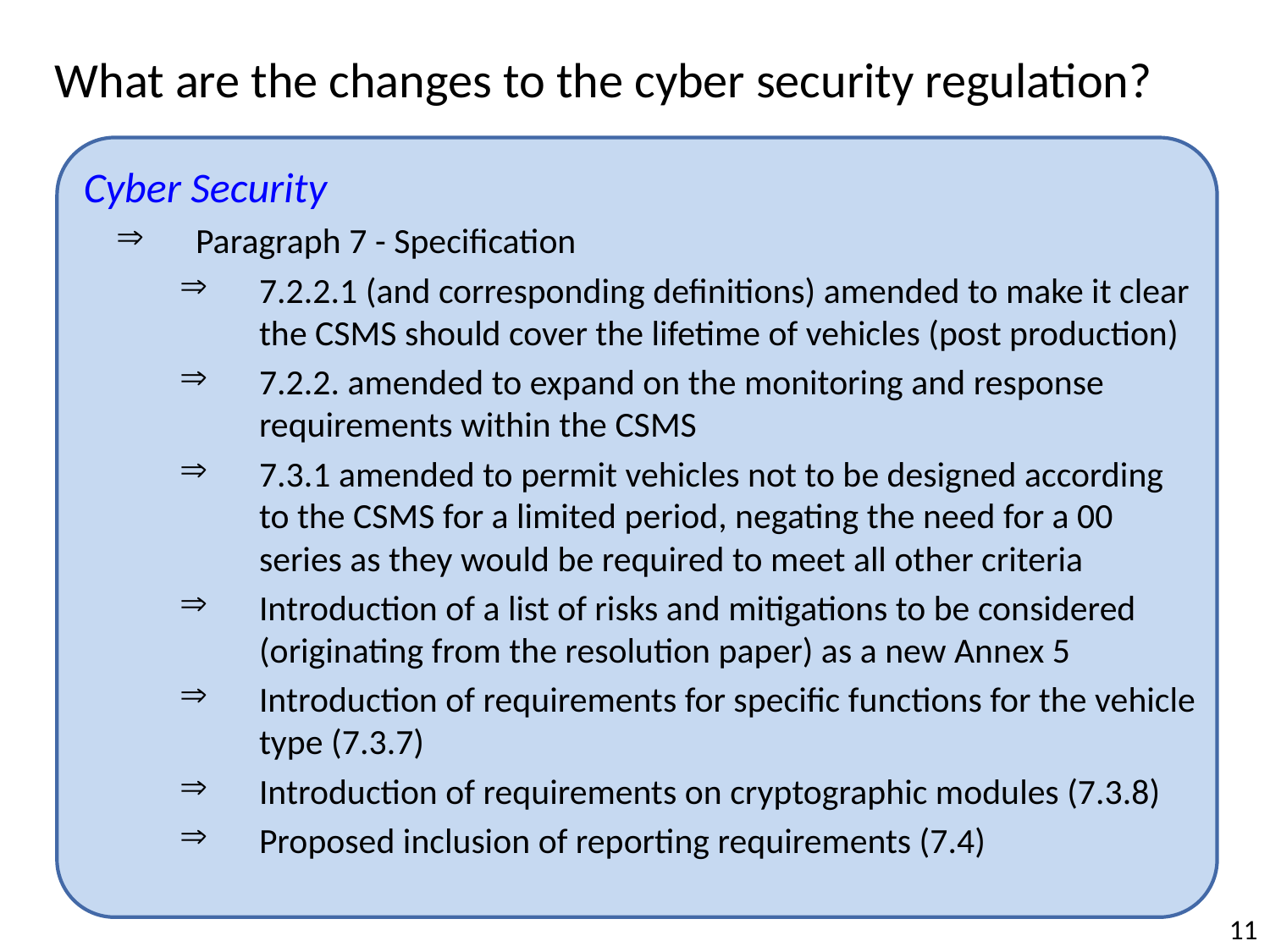

What are the changes to the cyber security regulation?
Cyber Security
Paragraph 7 - Specification
7.2.2.1 (and corresponding definitions) amended to make it clear the CSMS should cover the lifetime of vehicles (post production)
7.2.2. amended to expand on the monitoring and response requirements within the CSMS
7.3.1 amended to permit vehicles not to be designed according to the CSMS for a limited period, negating the need for a 00 series as they would be required to meet all other criteria
Introduction of a list of risks and mitigations to be considered (originating from the resolution paper) as a new Annex 5
Introduction of requirements for specific functions for the vehicle type (7.3.7)
Introduction of requirements on cryptographic modules (7.3.8)
Proposed inclusion of reporting requirements (7.4)